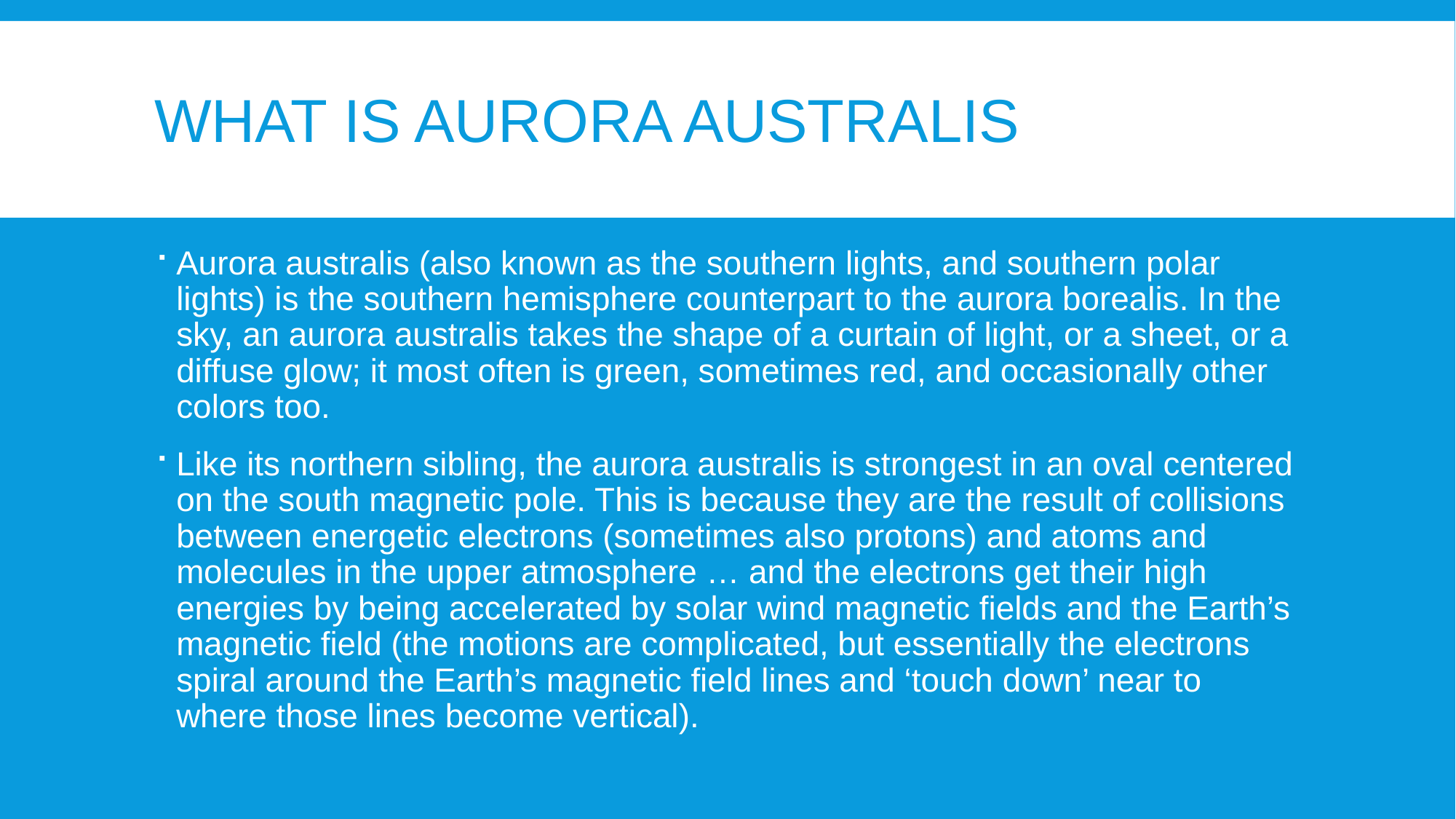

# What is Aurora Australis
Aurora australis (also known as the southern lights, and southern polar lights) is the southern hemisphere counterpart to the aurora borealis. In the sky, an aurora australis takes the shape of a curtain of light, or a sheet, or a diffuse glow; it most often is green, sometimes red, and occasionally other colors too.
Like its northern sibling, the aurora australis is strongest in an oval centered on the south magnetic pole. This is because they are the result of collisions between energetic electrons (sometimes also protons) and atoms and molecules in the upper atmosphere … and the electrons get their high energies by being accelerated by solar wind magnetic fields and the Earth’s magnetic field (the motions are complicated, but essentially the electrons spiral around the Earth’s magnetic field lines and ‘touch down’ near to where those lines become vertical).